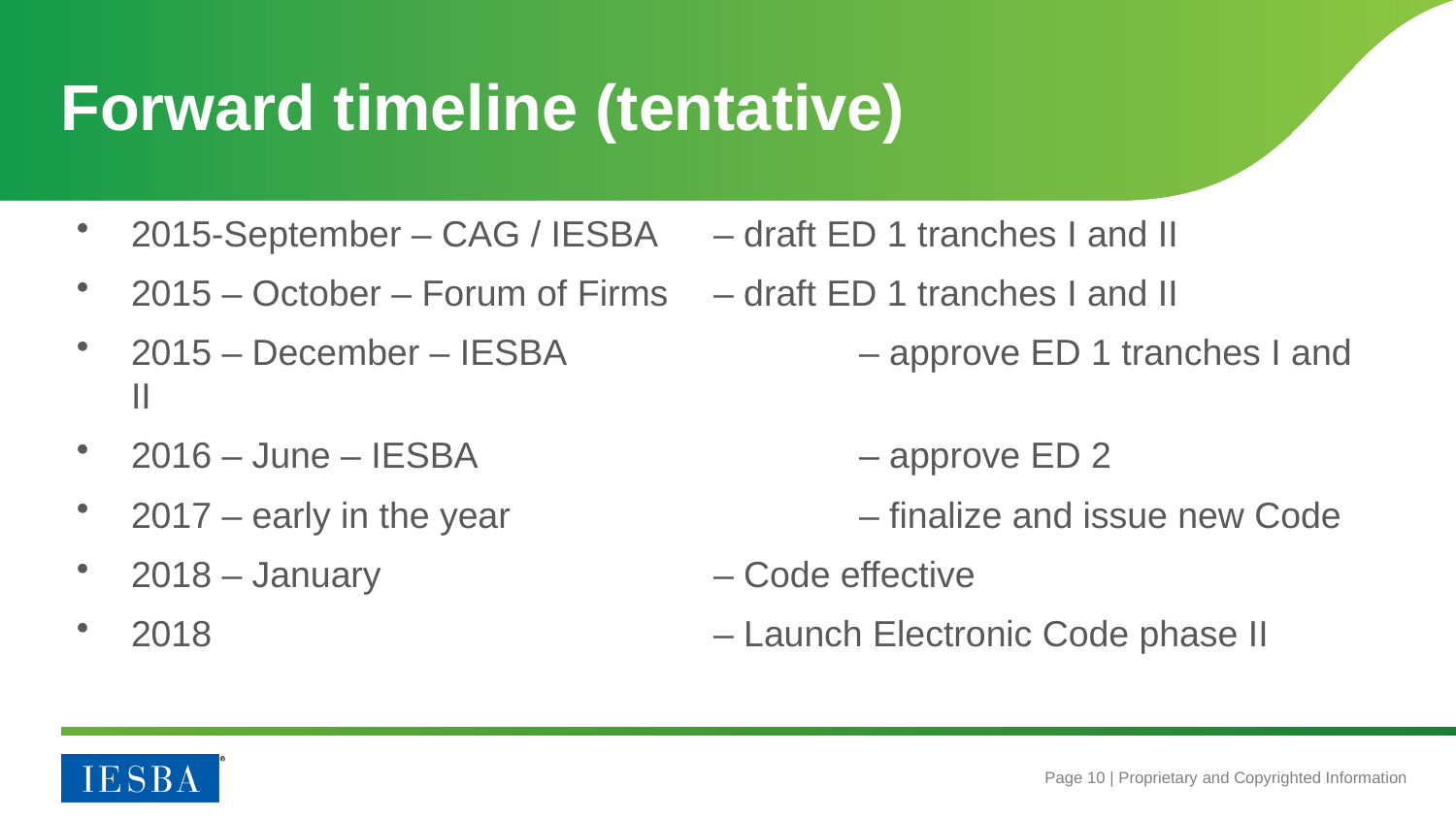

# Forward timeline (tentative)
2015-September – CAG / IESBA 	– draft ED 1 tranches I and II
2015 – October – Forum of Firms	– draft ED 1 tranches I and II
2015 – December – IESBA 		– approve ED 1 tranches I and II
2016 – June – IESBA  			– approve ED 2
2017 – early in the year			– finalize and issue new Code
2018 – January 			– Code effective
2018 				– Launch Electronic Code phase II